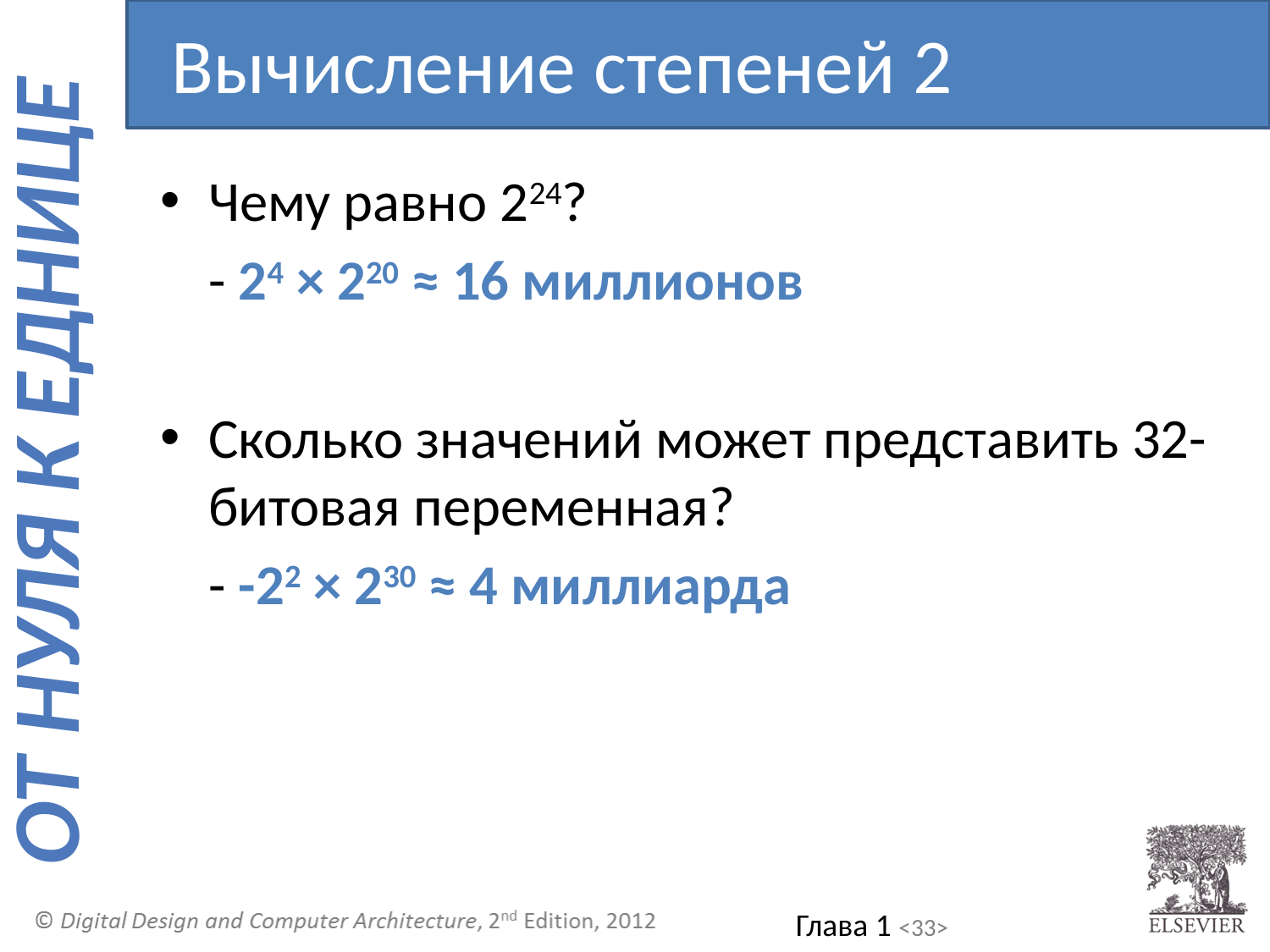

Вычисление степеней 2

Чему равно 224?
	- 24 × 220 ≈ 16 миллионов

Сколько значений может представить 32-битовая переменная?
	- -22 × 230 ≈ 4 миллиарда